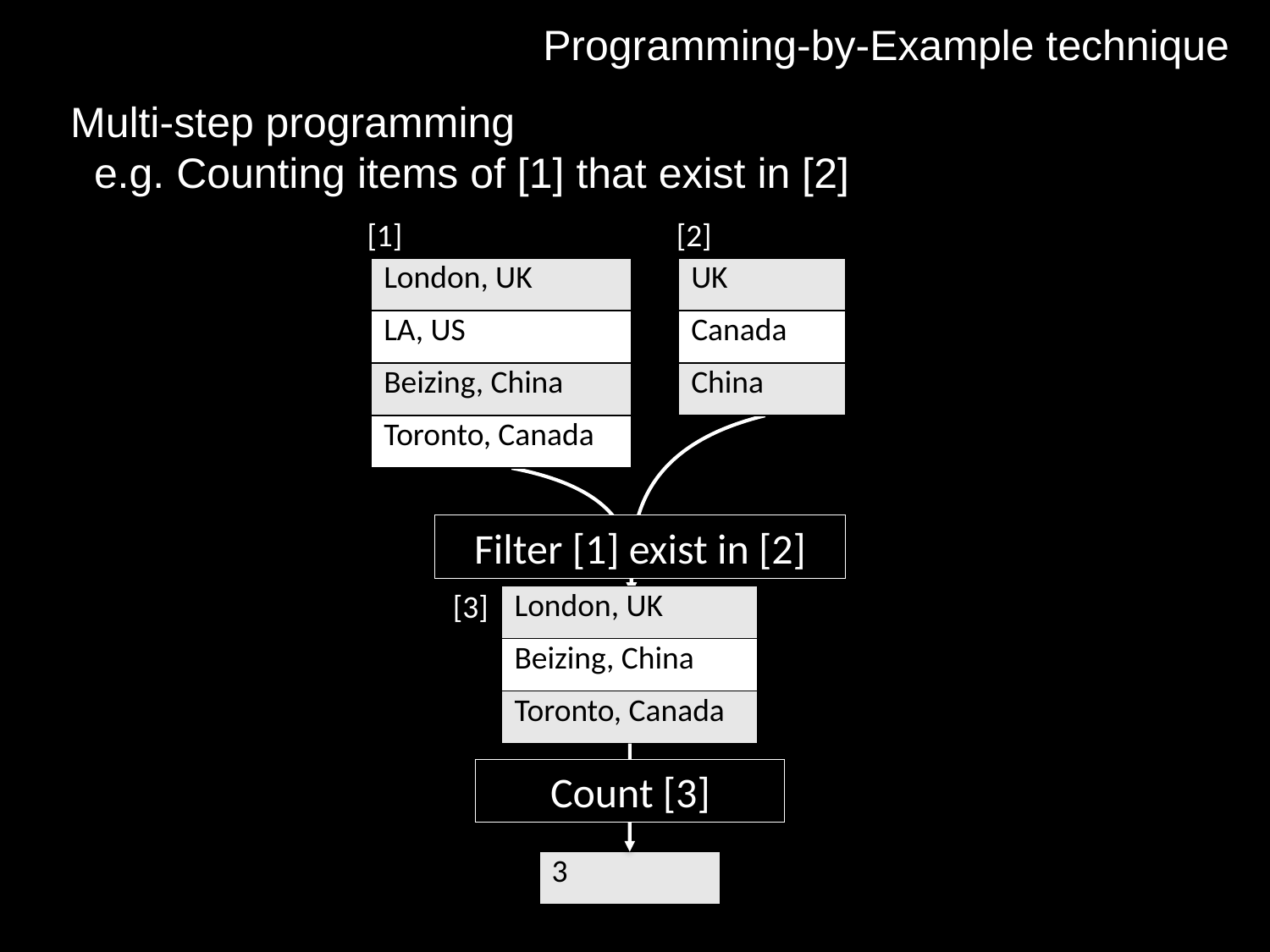

Programming-by-Example technique
Multi-step programming
  e.g. Counting items of [1] that exist in [2]
[1]
[2]
| London, UK |
| --- |
| LA, US |
| Beizing, China |
| Toronto, Canada |
| UK |
| --- |
| Canada |
| China |

Filter [1] exist in [2]
[3]
| London, UK |
| --- |
| Beizing, China |
| Toronto, Canada |
Count [3]
| 3 |
| --- |